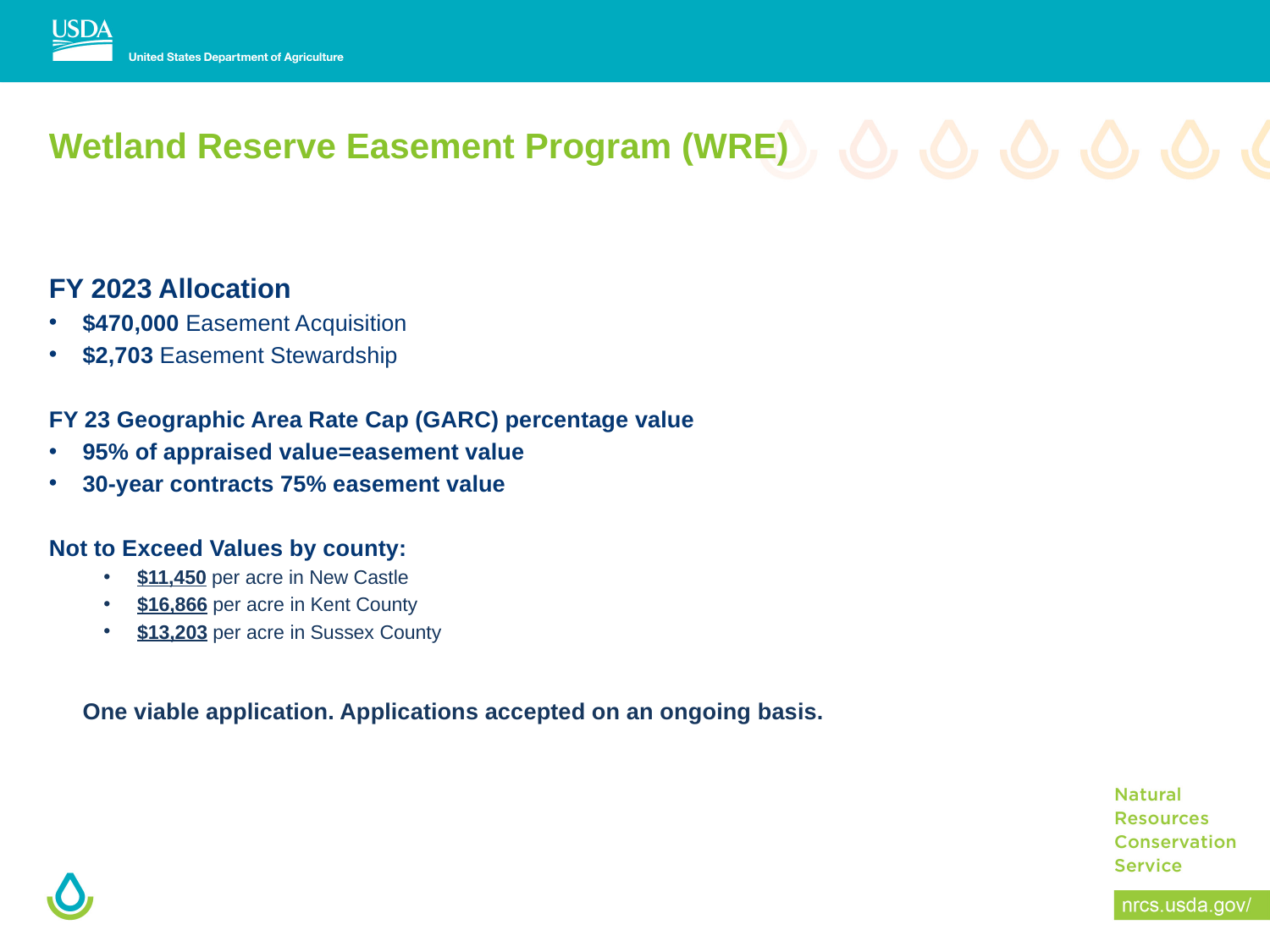

# Wetland Reserve Easement Program (WRE)
FY 2023 Allocation
$470,000 Easement Acquisition
$2,703 Easement Stewardship

FY 23 Geographic Area Rate Cap (GARC) percentage value
95% of appraised value=easement value
30-year contracts 75% easement value

Not to Exceed Values by county:
$11,450 per acre in New Castle
$16,866 per acre in Kent County
$13,203 per acre in Sussex County

One viable application. Applications accepted on an ongoing basis.